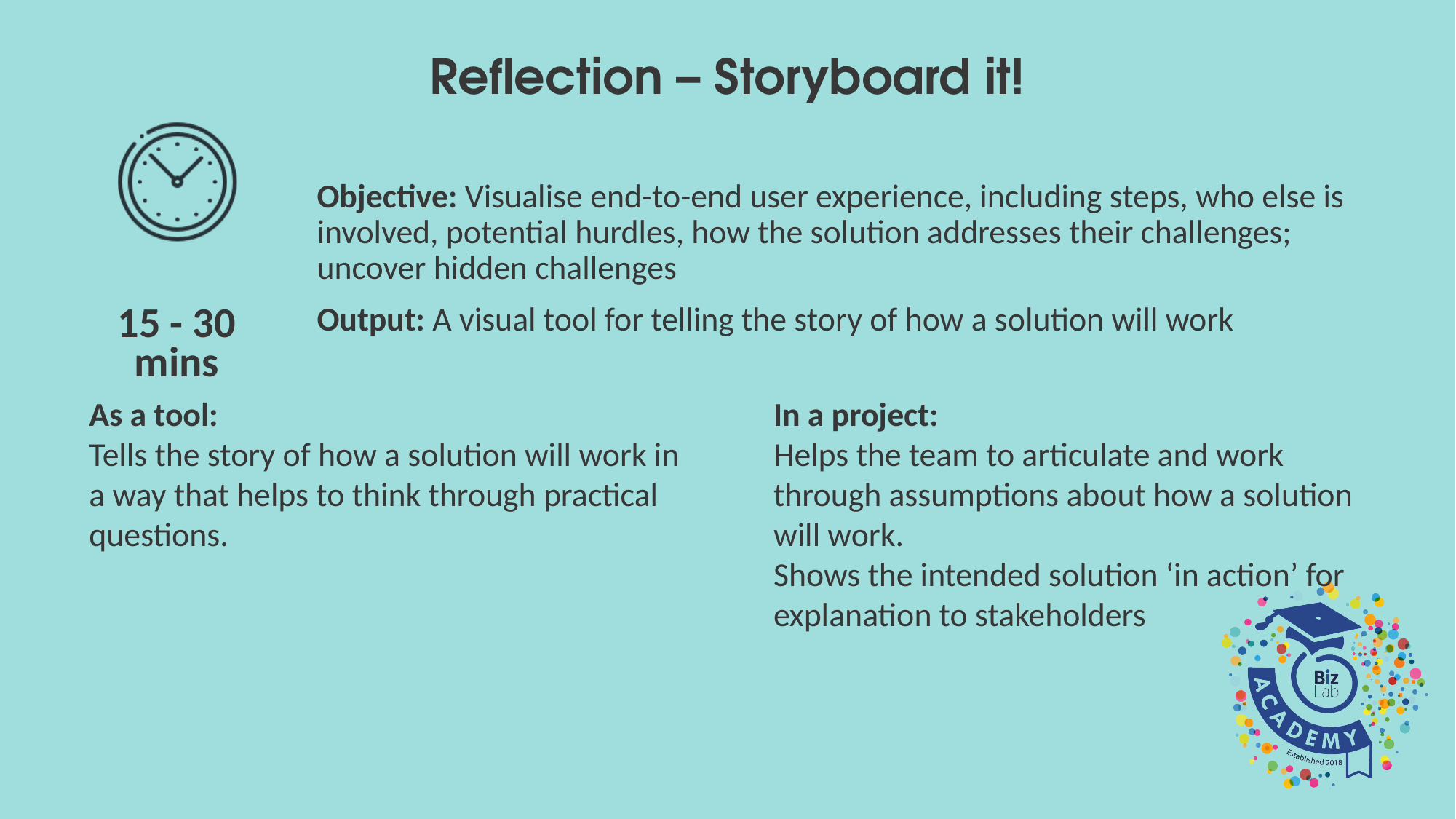

Reflection – Storyboard it!
Objective: Visualise end-to-end user experience, including steps, who else is involved, potential hurdles, how the solution addresses their challenges; uncover hidden challenges
Output: A visual tool for telling the story of how a solution will work
15 - 30 mins
In a project:
Helps the team to articulate and work through assumptions about how a solution will work.
Shows the intended solution ‘in action’ for explanation to stakeholders
As a tool:
Tells the story of how a solution will work in a way that helps to think through practical questions.